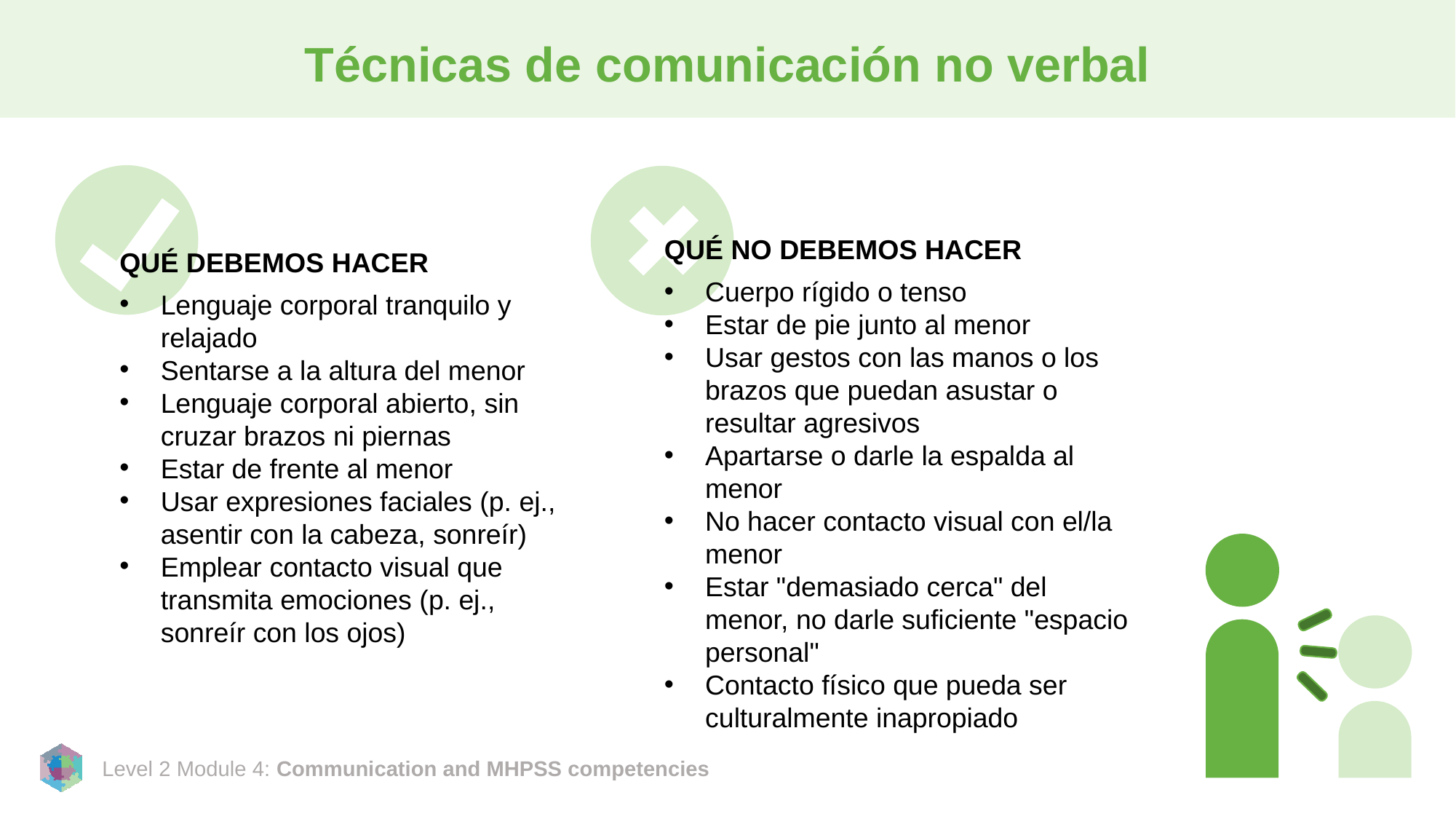

# Técnicas de comunicación no verbal

QUÉ NO DEBEMOS HACER
Cuerpo rígido o tenso
Estar de pie junto al menor
Usar gestos con las manos o los brazos que puedan asustar o resultar agresivos
Apartarse o darle la espalda al menor
No hacer contacto visual con el/la menor
Estar "demasiado cerca" del menor, no darle suficiente "espacio personal"
Contacto físico que pueda ser culturalmente inapropiado
QUÉ DEBEMOS HACER
Lenguaje corporal tranquilo y relajado
Sentarse a la altura del menor
Lenguaje corporal abierto, sin cruzar brazos ni piernas
Estar de frente al menor
Usar expresiones faciales (p. ej., asentir con la cabeza, sonreír)
Emplear contacto visual que transmita emociones (p. ej., sonreír con los ojos)